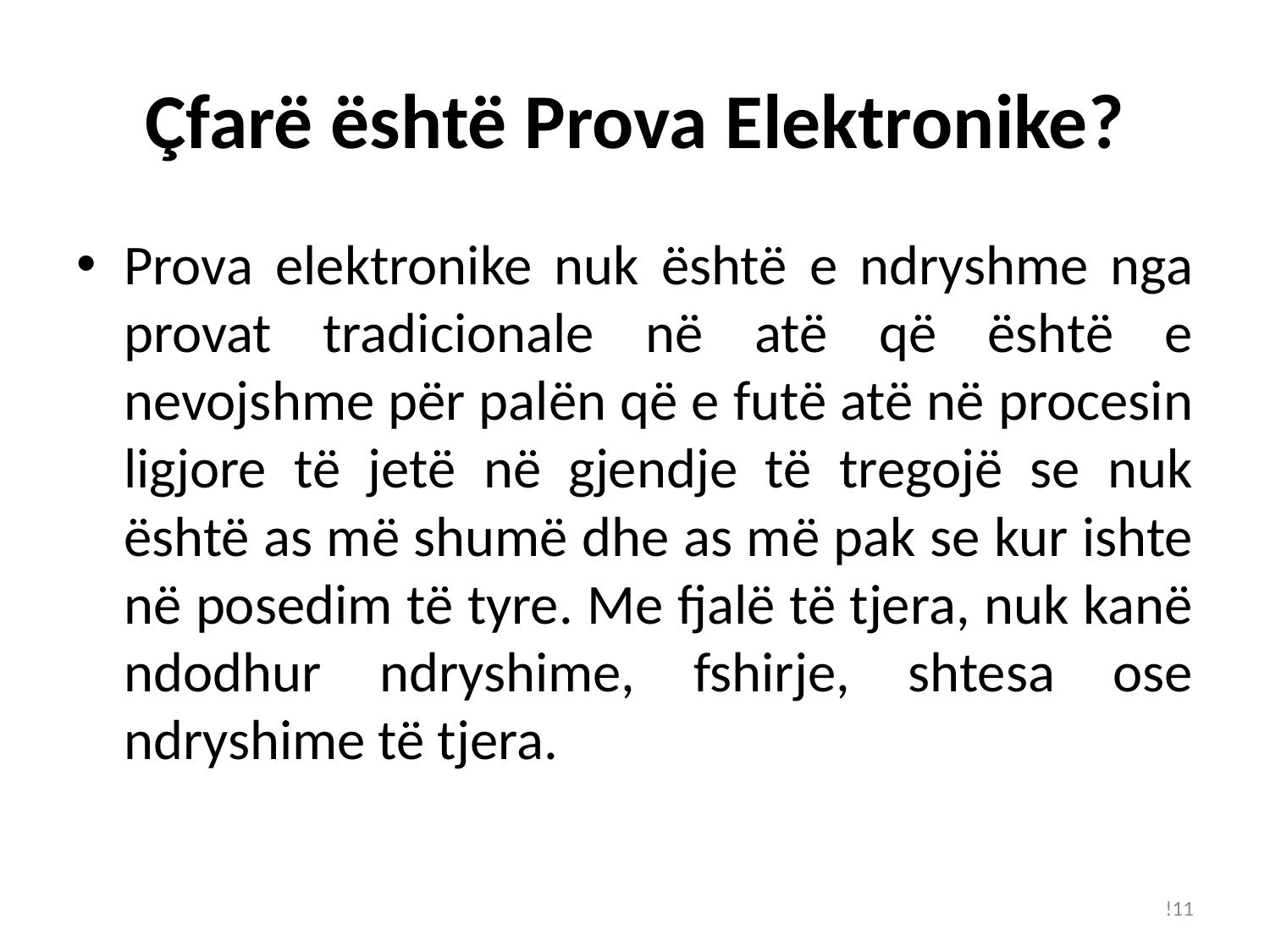

# Çfarë është Prova Elektronike?
Prova elektronike nuk është e ndryshme nga provat tradicionale në atë që është e nevojshme për palën që e futë atë në procesin ligjore të jetë në gjendje të tregojë se nuk është as më shumë dhe as më pak se kur ishte në posedim të tyre. Me fjalë të tjera, nuk kanë ndodhur ndryshime, fshirje, shtesa ose ndryshime të tjera.

!11